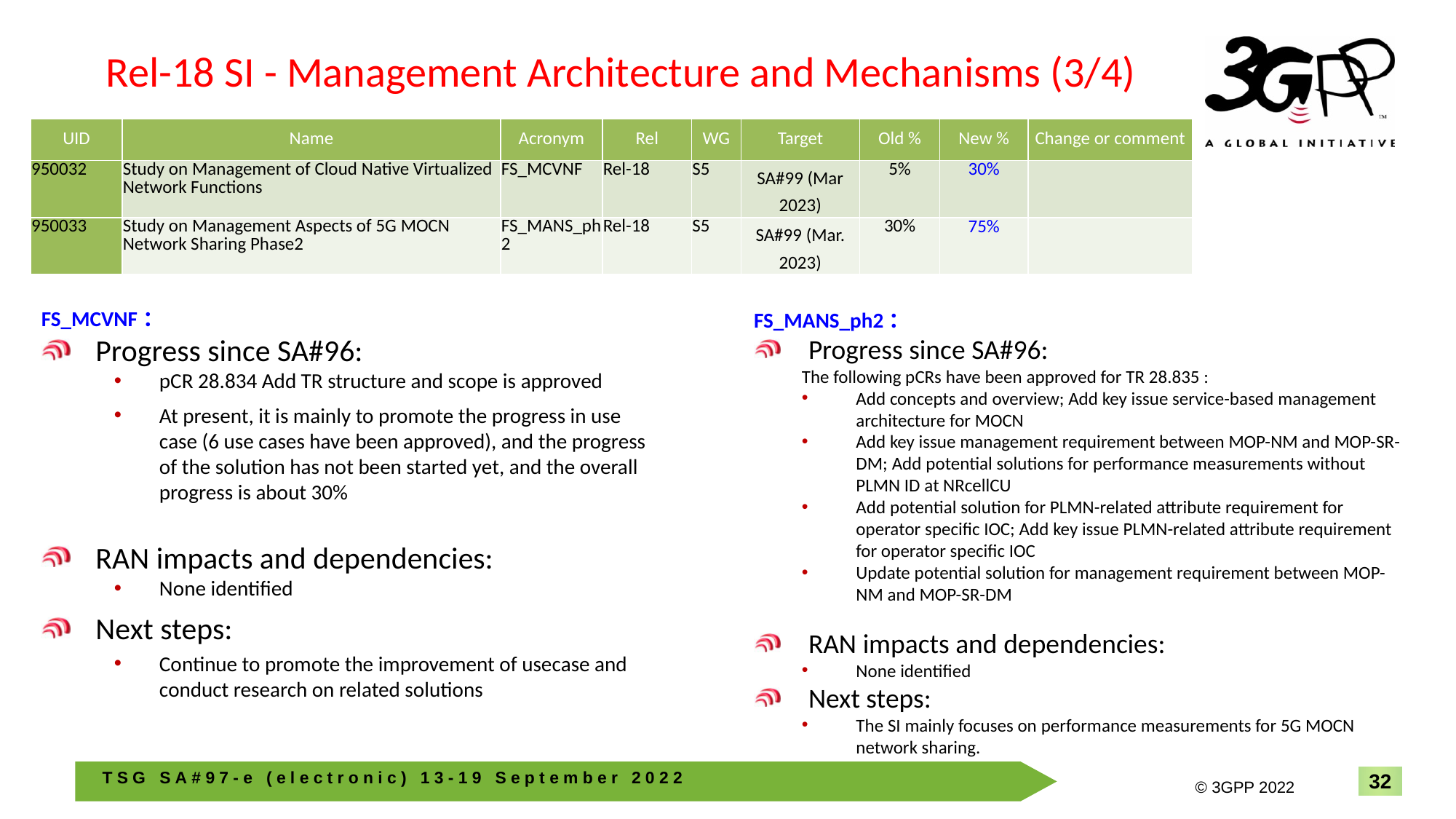

# Rel-18 SI - Management Architecture and Mechanisms (3/4)
| UID | Name | Acronym | Rel | WG | Target | Old % | New % | Change or comment |
| --- | --- | --- | --- | --- | --- | --- | --- | --- |
| 950032 | Study on Management of Cloud Native Virtualized Network Functions | FS\_MCVNF | Rel-18 | S5 | SA#99 (Mar 2023) | 5% | 30% |  |
| 950033 | Study on Management Aspects of 5G MOCN Network Sharing Phase2 | FS\_MANS\_ph2 | Rel-18 | S5 | SA#99 (Mar. 2023) | 30% | 75% |  |
FS_MCVNF：
Progress since SA#96:
pCR 28.834 Add TR structure and scope is approved
At present, it is mainly to promote the progress in use case (6 use cases have been approved), and the progress of the solution has not been started yet, and the overall progress is about 30%

RAN impacts and dependencies:
None identified
Next steps:
Continue to promote the improvement of usecase and conduct research on related solutions
FS_MANS_ph2：
Progress since SA#96:
The following pCRs have been approved for TR 28.835 :
Add concepts and overview; Add key issue service-based management architecture for MOCN
Add key issue management requirement between MOP-NM and MOP-SR-DM; Add potential solutions for performance measurements without PLMN ID at NRcellCU
Add potential solution for PLMN-related attribute requirement for operator specific IOC; Add key issue PLMN-related attribute requirement for operator specific IOC
Update potential solution for management requirement between MOP-NM and MOP-SR-DM

RAN impacts and dependencies:
None identified
Next steps:
The SI mainly focuses on performance measurements for 5G MOCN network sharing.